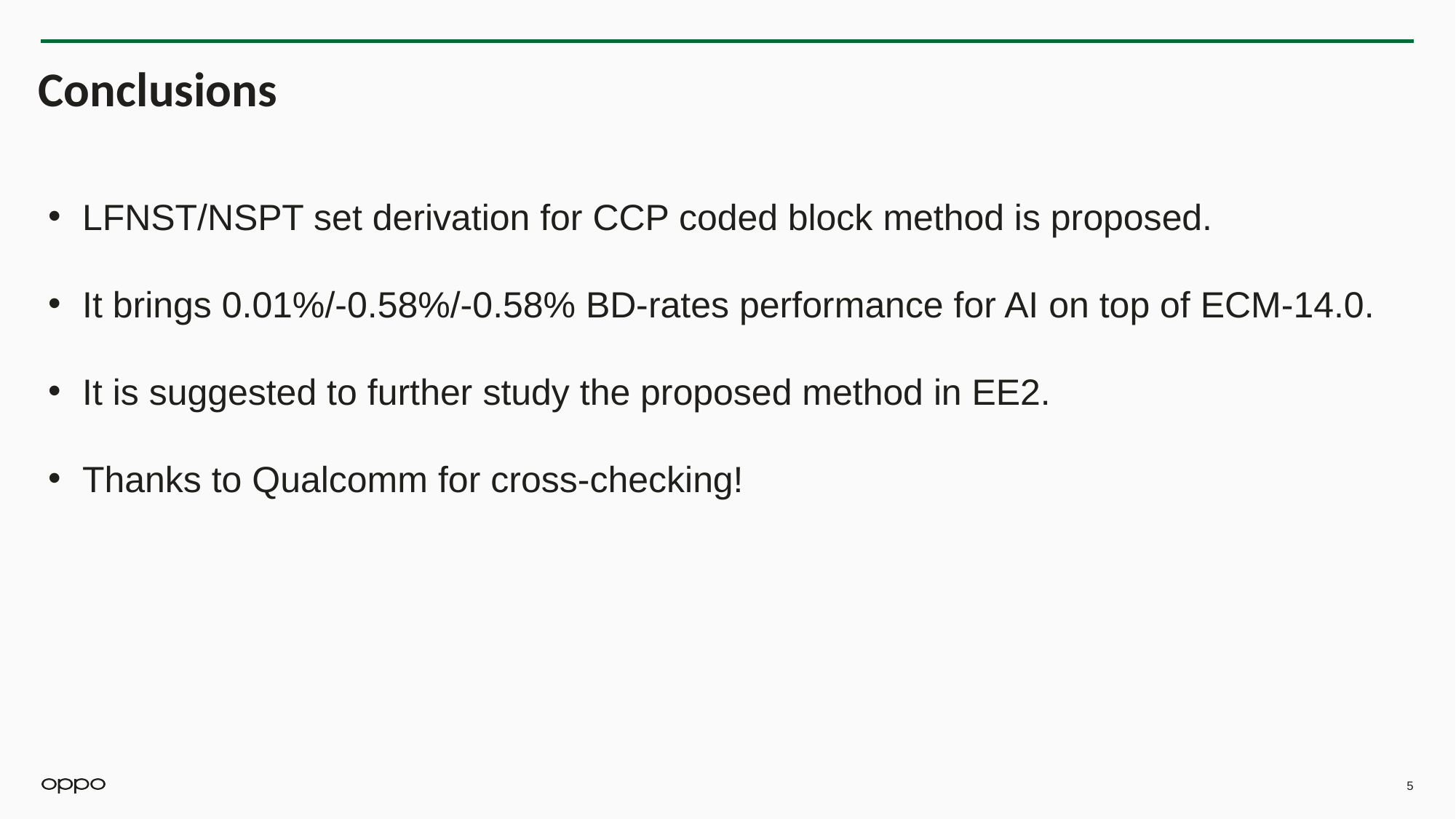

# Conclusions
LFNST/NSPT set derivation for CCP coded block method is proposed.
It brings 0.01%/-0.58%/-0.58% BD-rates performance for AI on top of ECM-14.0.
It is suggested to further study the proposed method in EE2.
Thanks to Qualcomm for cross-checking!

5